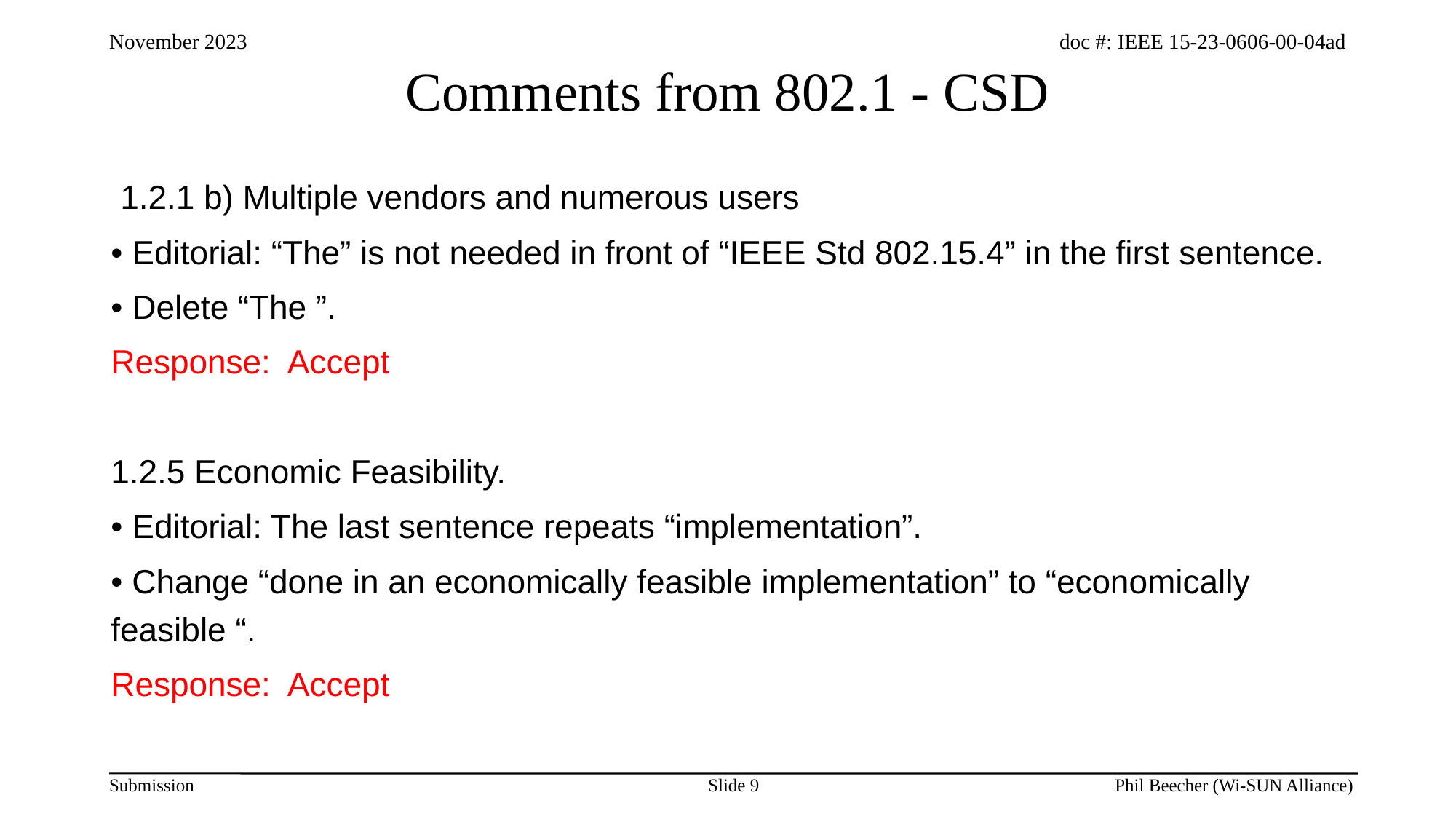

# Comments from 802.1 - CSD
 1.2.1 b) Multiple vendors and numerous users
• Editorial: “The” is not needed in front of “IEEE Std 802.15.4” in the first sentence.
• Delete “The ”.
Response:  Accept

1.2.5 Economic Feasibility.
• Editorial: The last sentence repeats “implementation”.
• Change “done in an economically feasible implementation” to “economically feasible “.
Response:  Accept
Slide 9
Phil Beecher (Wi-SUN Alliance)